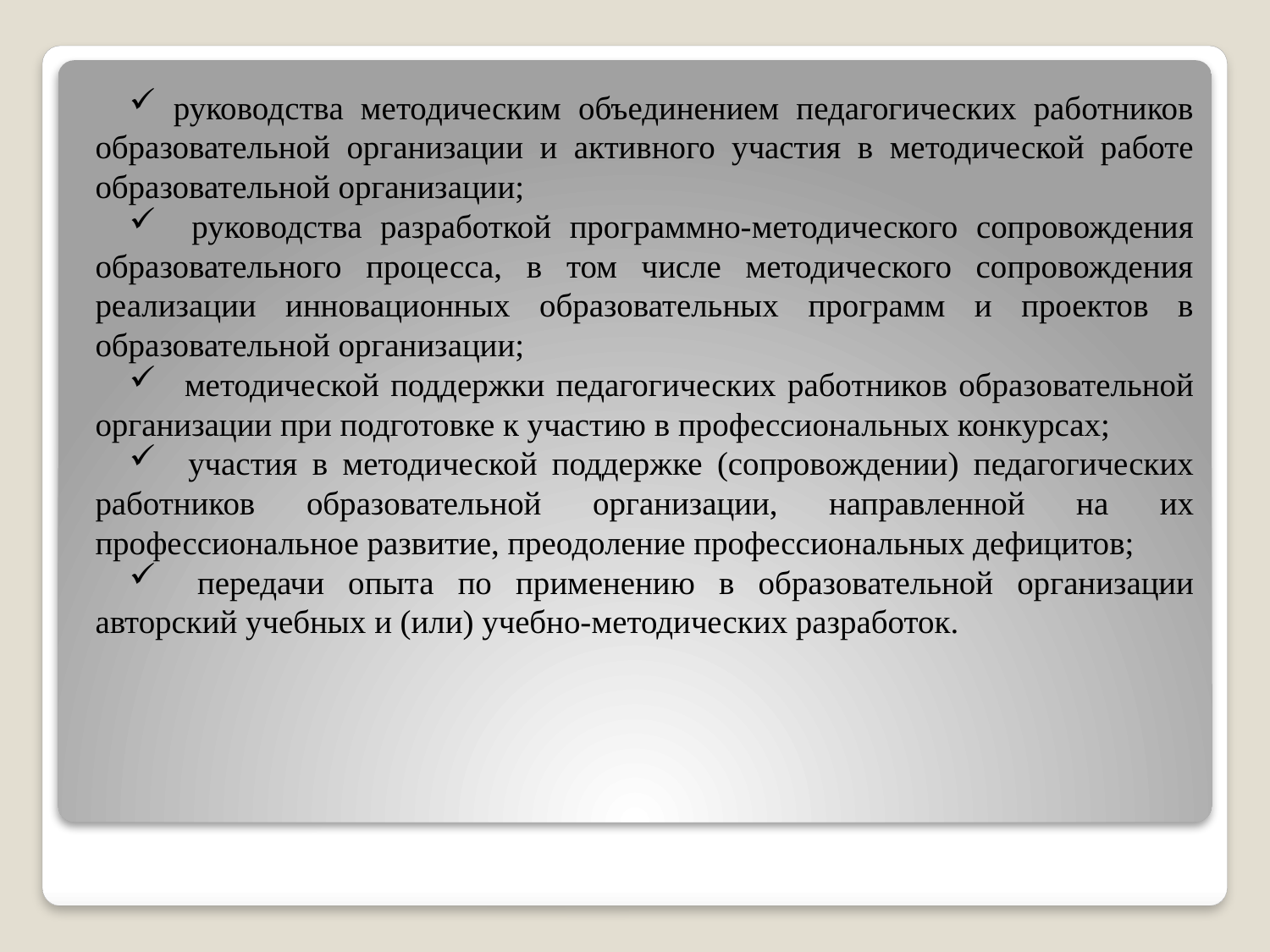

руководства методическим объединением педагогических работников образовательной организации и активного участия в методической работе образовательной организации;
 руководства разработкой программно-методического сопровождения образовательного процесса, в том числе методического сопровождения реализации инновационных образовательных программ и проектов в образовательной организации;
 методической поддержки педагогических работников образовательной организации при подготовке к участию в профессиональных конкурсах;
 участия в методической поддержке (сопровождении) педагогических работников образовательной организации, направленной на их профессиональное развитие, преодоление профессиональных дефицитов;
 передачи опыта по применению в образовательной организации авторский учебных и (или) учебно-методических разработок.